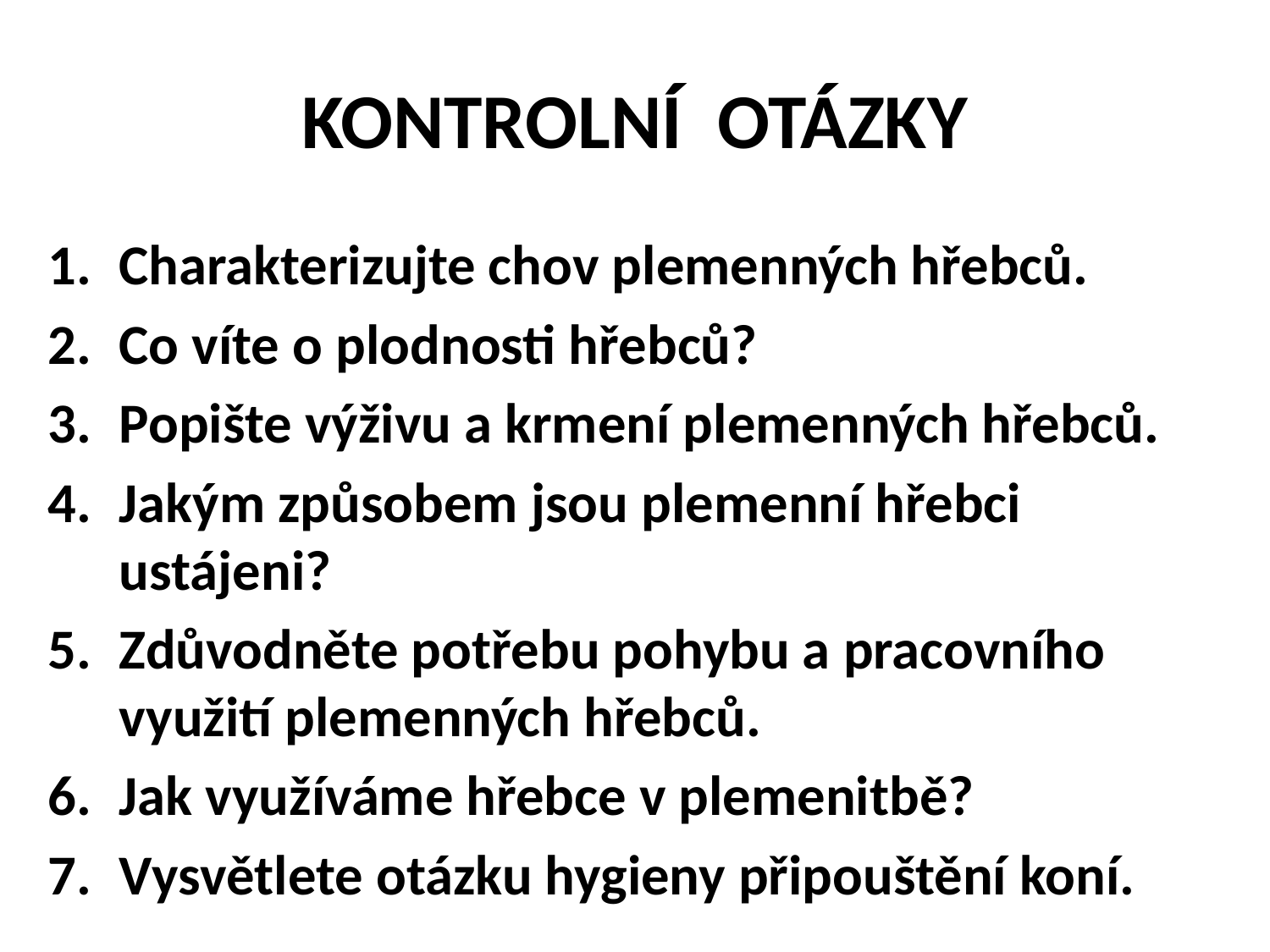

# KONTROLNÍ  OTÁZKY
Charakterizujte chov plemenných hřebců.
Co víte o plodnosti hřebců?
Popište výživu a krmení plemenných hřebců.
Jakým způsobem jsou plemenní hřebci ustájeni?
Zdůvodněte potřebu pohybu a pracovního využití plemenných hřebců.
Jak využíváme hřebce v plemenitbě?
Vysvětlete otázku hygieny připouštění koní.